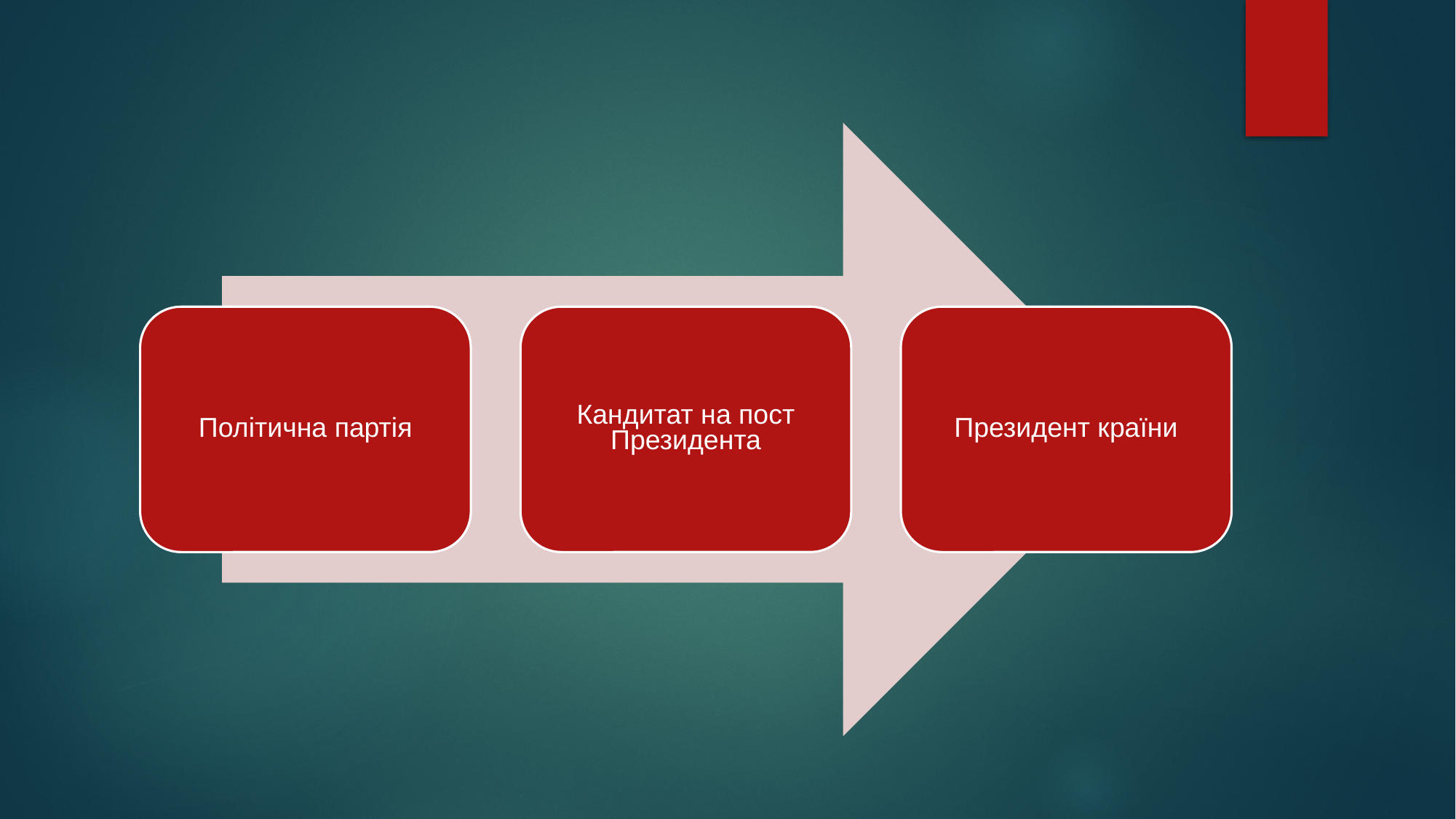

Політична партія
Кандитат на пост Президента
Президент країни